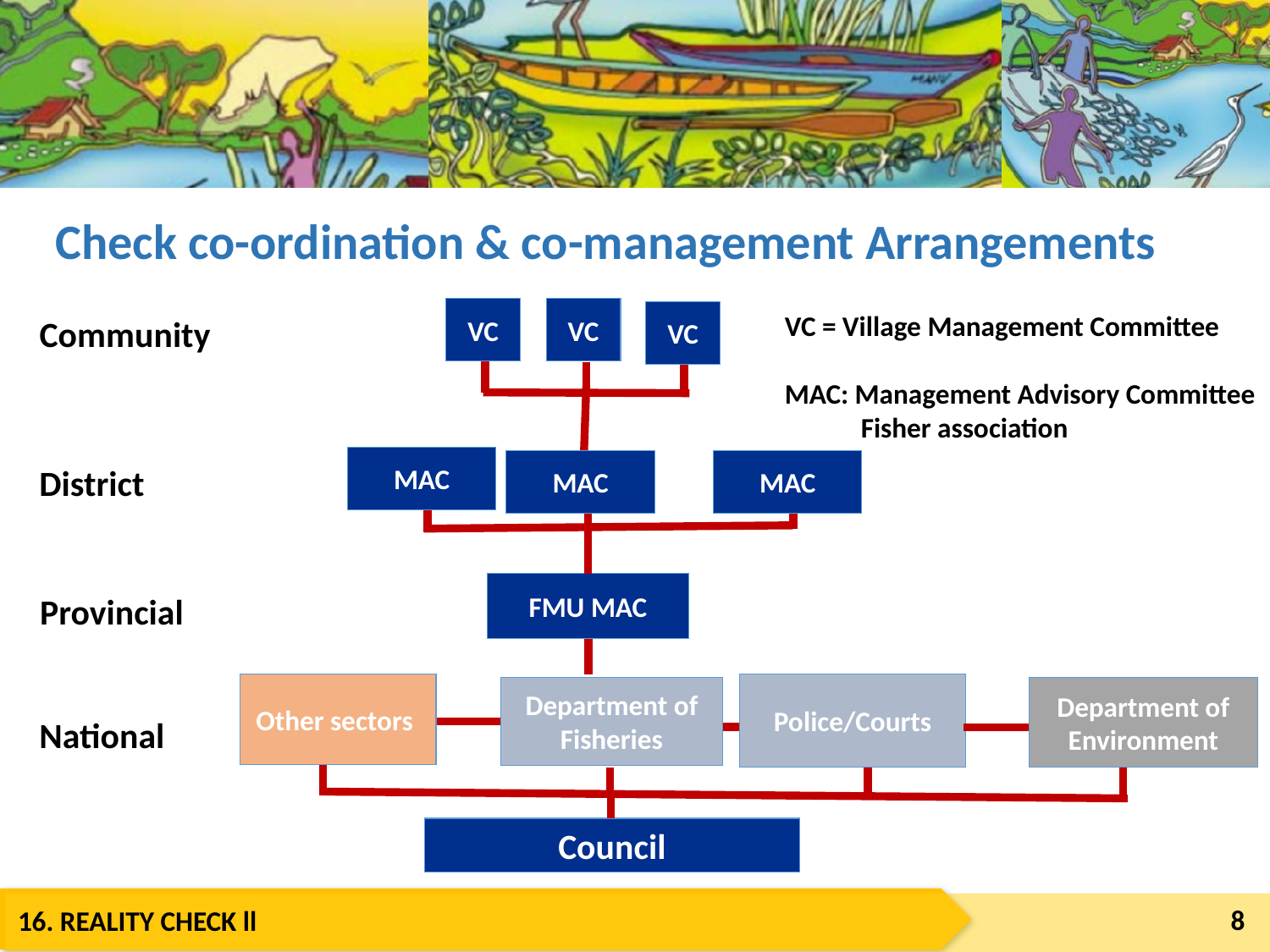

Check co-ordination & co-management Arrangements
VC
VC
VC
VC = Village Management Committee

MAC: Management Advisory Committee
            Fisher association
Community
MAC
MAC
MAC
District
FMU MAC
Provincial
Other sectors
Police/Courts

Department of Fisheries

Department of Environment
National
Council
8